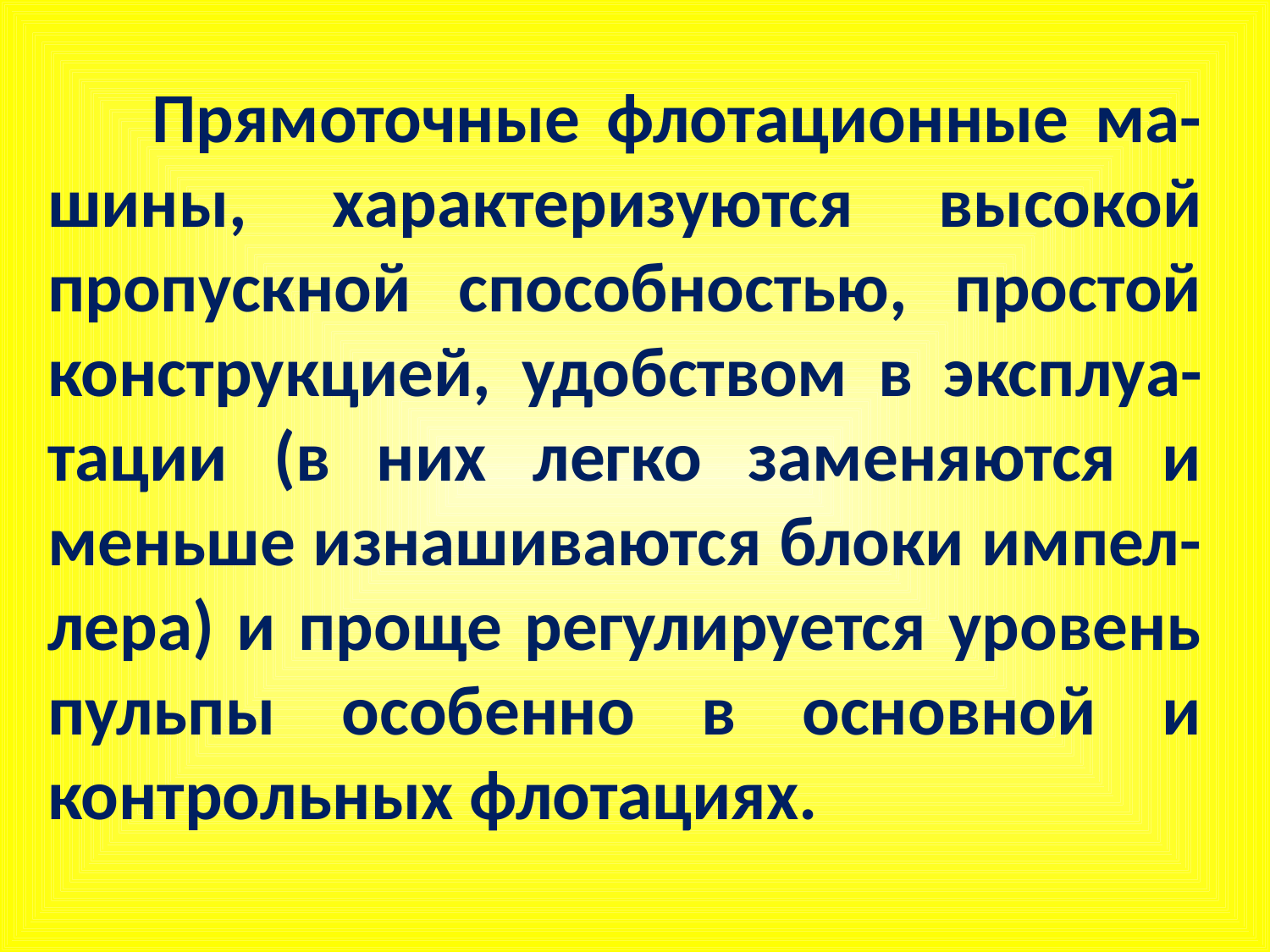

Прямоточные флотационные ма-шины, характеризуются высокой пропускной способностью, простой конструкцией, удобством в эксплуа-тации (в них легко заменяются и меньше изнашиваются блоки импел-лера) и проще регулируется уровень пульпы особенно в основной и контрольных флотациях.